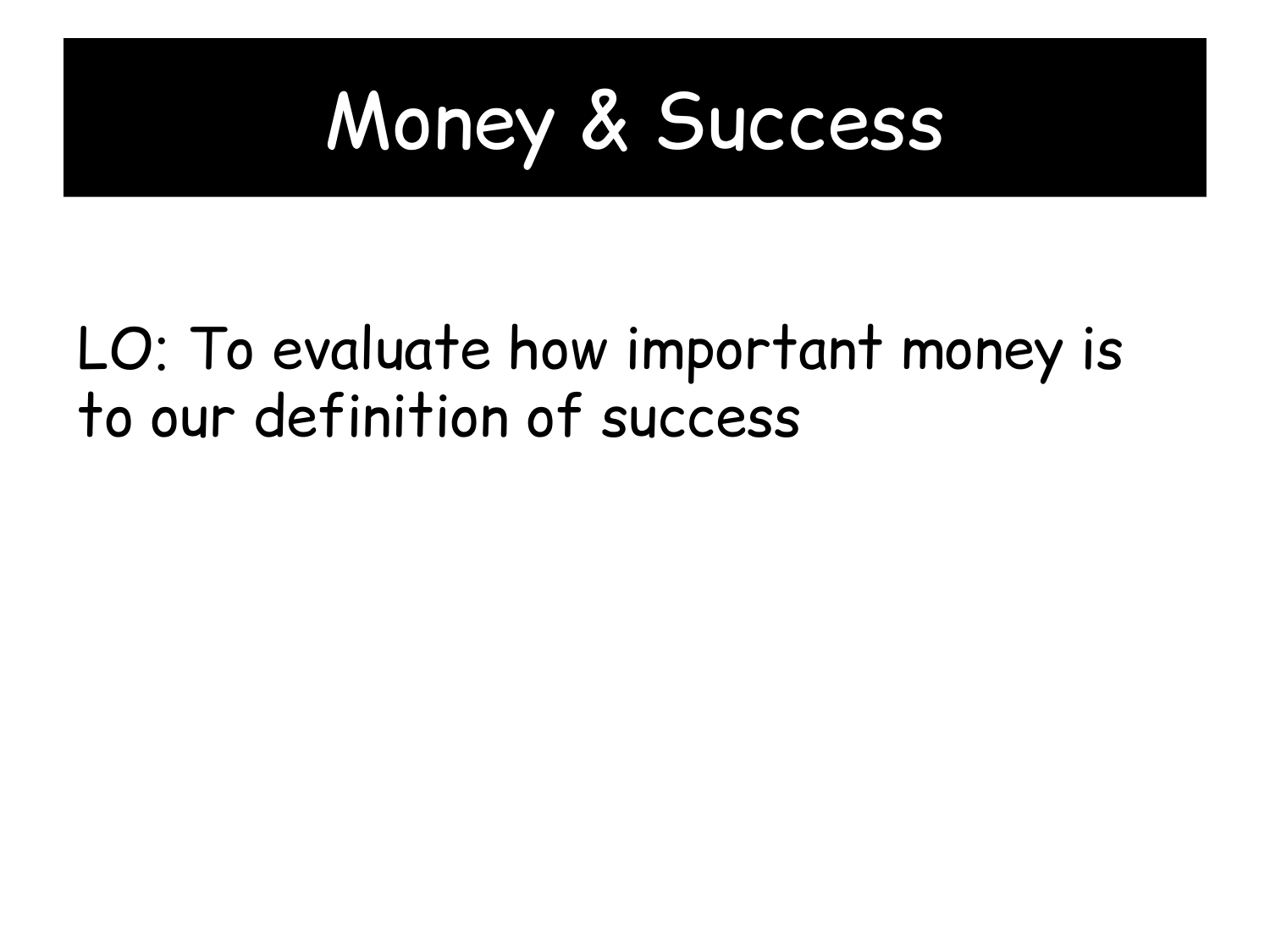

# Money & Success
LO: To evaluate how important money is to our definition of success